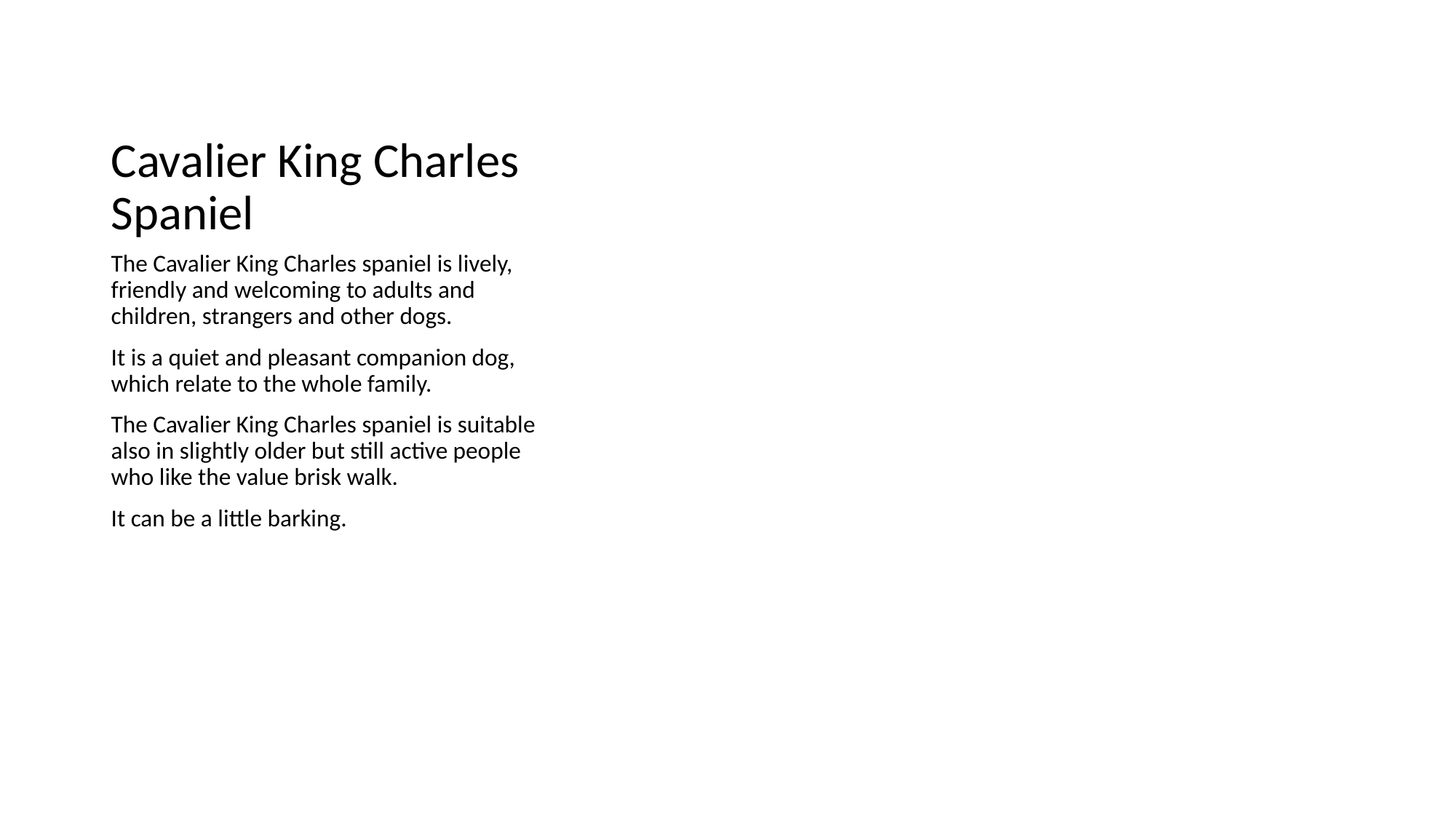

# Cavalier King Charles Spaniel

The Cavalier King Charles spaniel is lively, friendly and welcoming to adults and children, strangers and other dogs.
It is a quiet and pleasant companion dog, which relate to the whole family.
The Cavalier King Charles spaniel is suitable also in slightly older but still active people who like the value brisk walk.
It can be a little barking.